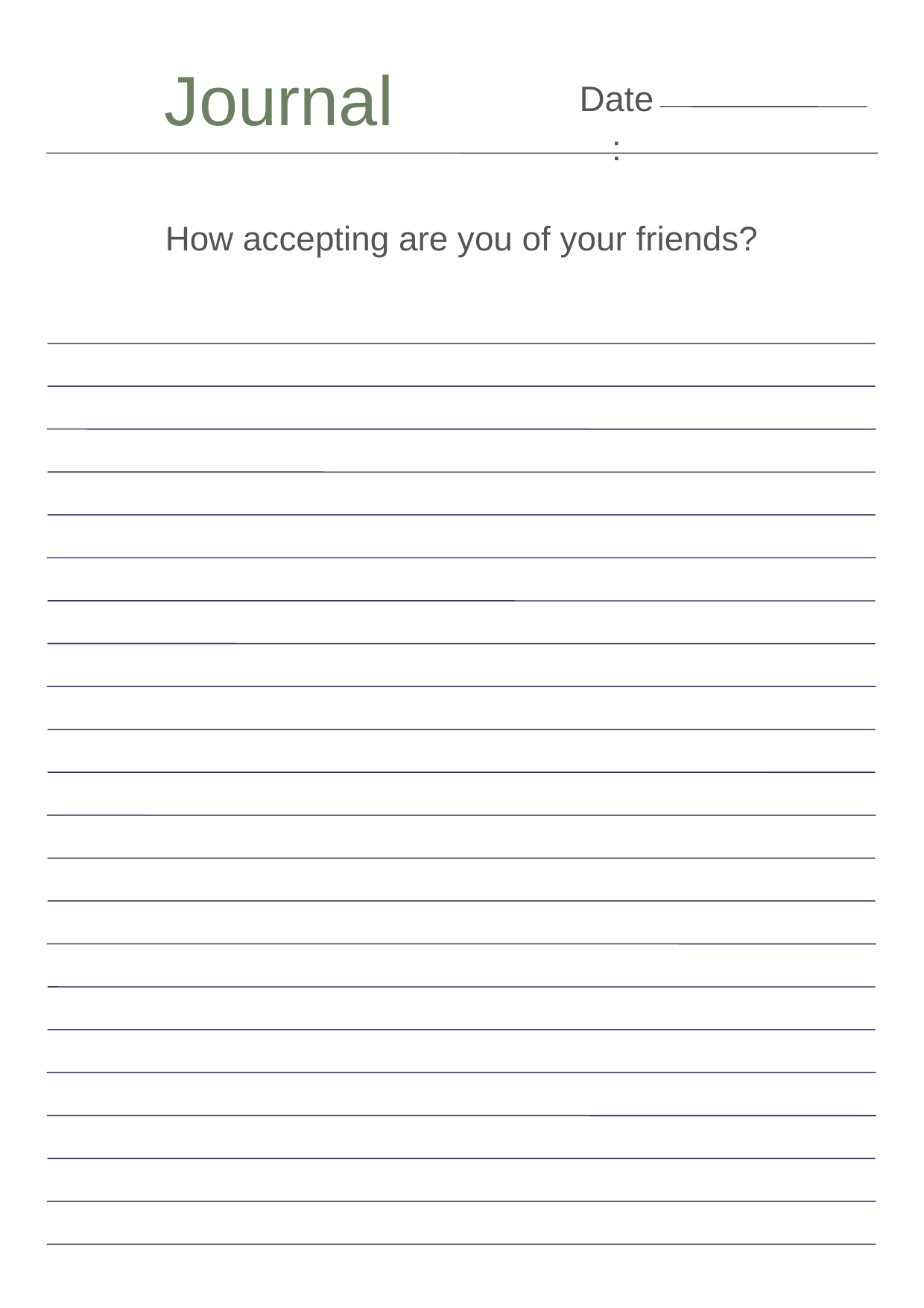

Journal
Date:

How accepting are you of your friends?